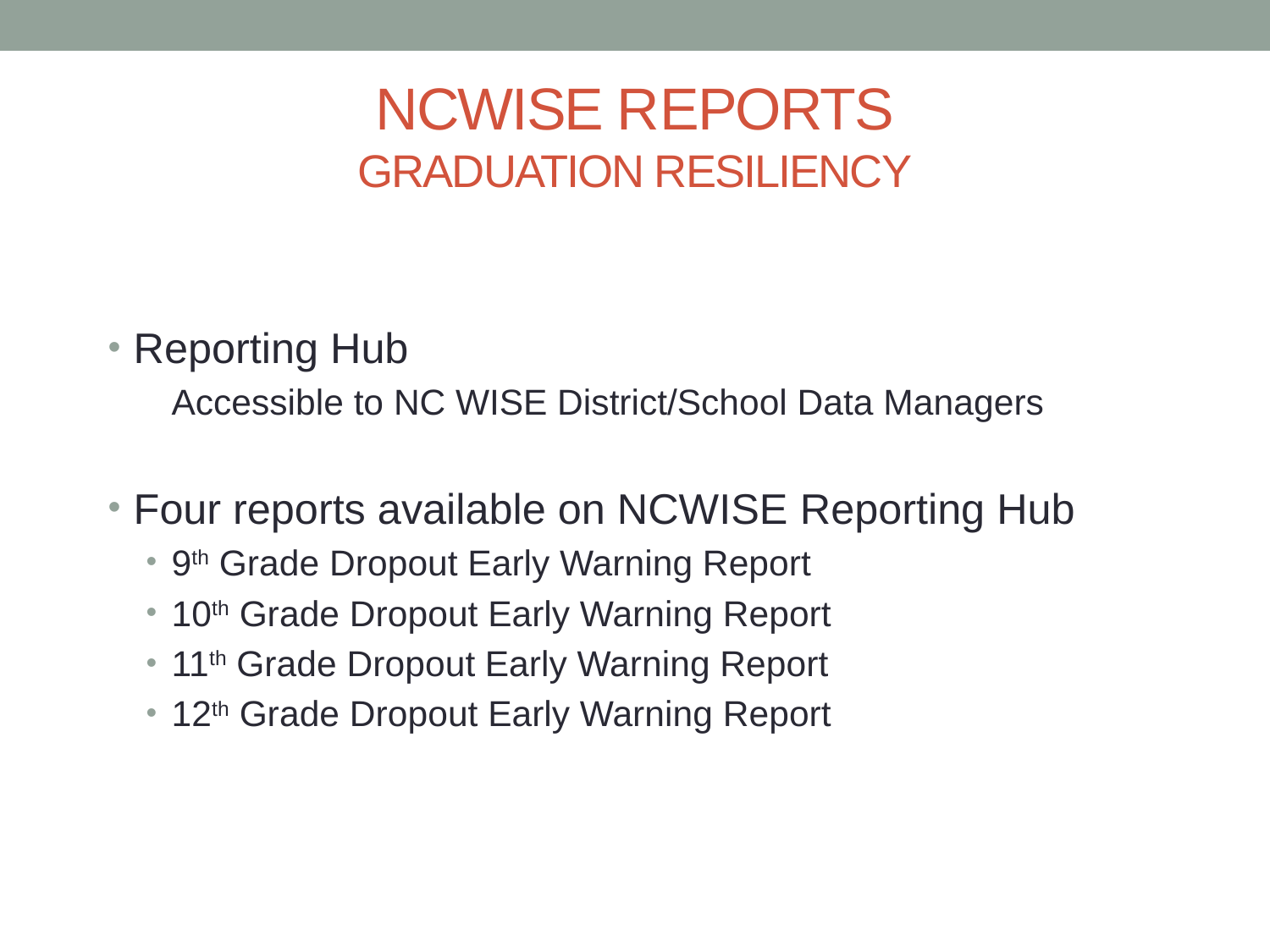

# NCWISE Reports Graduation Resiliency

Reporting Hub
Accessible to NC WISE District/School Data Managers

Four reports available on NCWISE Reporting Hub
9th Grade Dropout Early Warning Report
10th Grade Dropout Early Warning Report
11th Grade Dropout Early Warning Report
12th Grade Dropout Early Warning Report